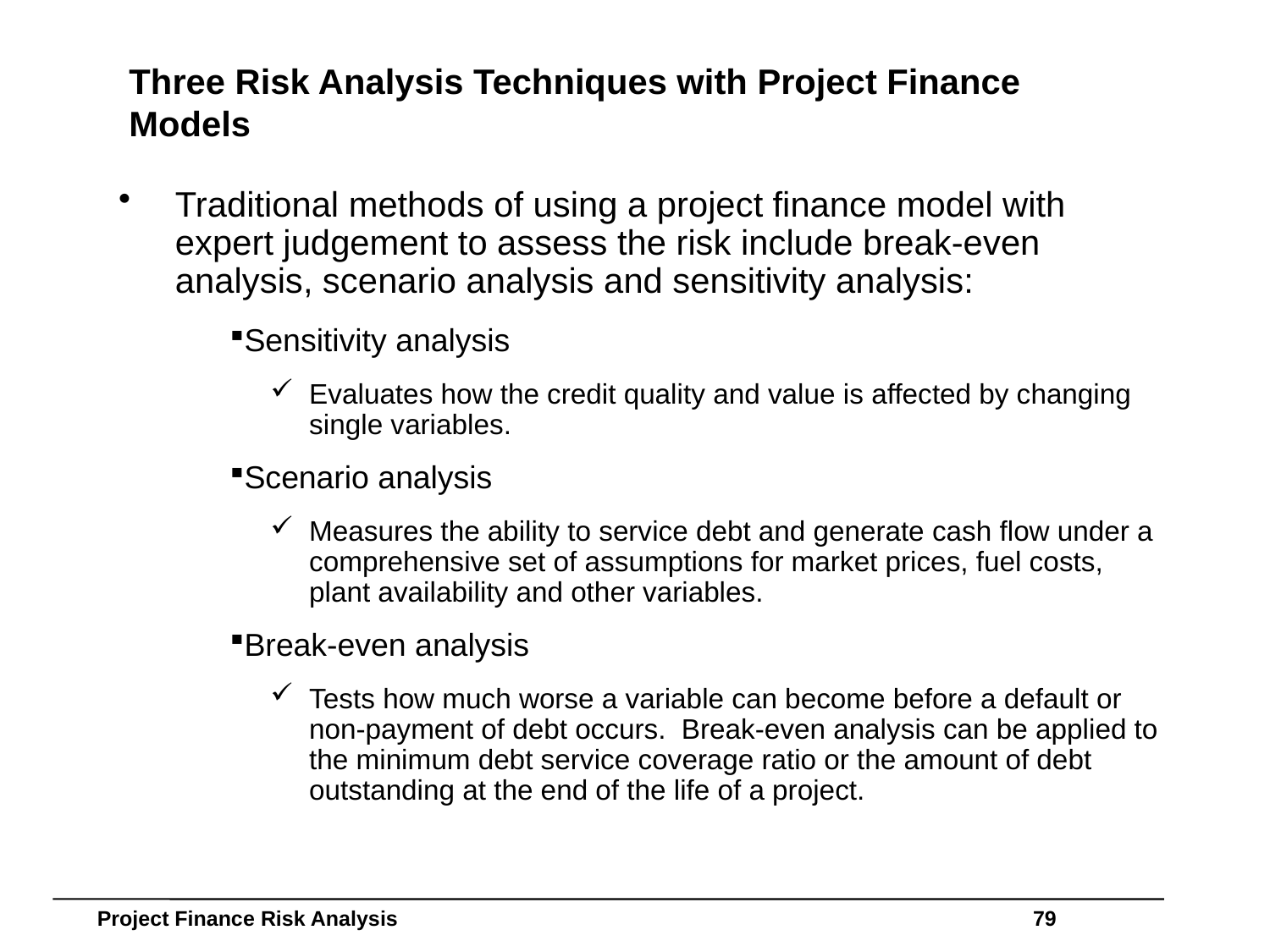

# Three Risk Analysis Techniques with Project Finance Models
Traditional methods of using a project finance model with expert judgement to assess the risk include break-even analysis, scenario analysis and sensitivity analysis:
Sensitivity analysis
Evaluates how the credit quality and value is affected by changing single variables.
Scenario analysis
Measures the ability to service debt and generate cash flow under a comprehensive set of assumptions for market prices, fuel costs, plant availability and other variables.
Break-even analysis
Tests how much worse a variable can become before a default or non-payment of debt occurs.  Break-even analysis can be applied to the minimum debt service coverage ratio or the amount of debt outstanding at the end of the life of a project.